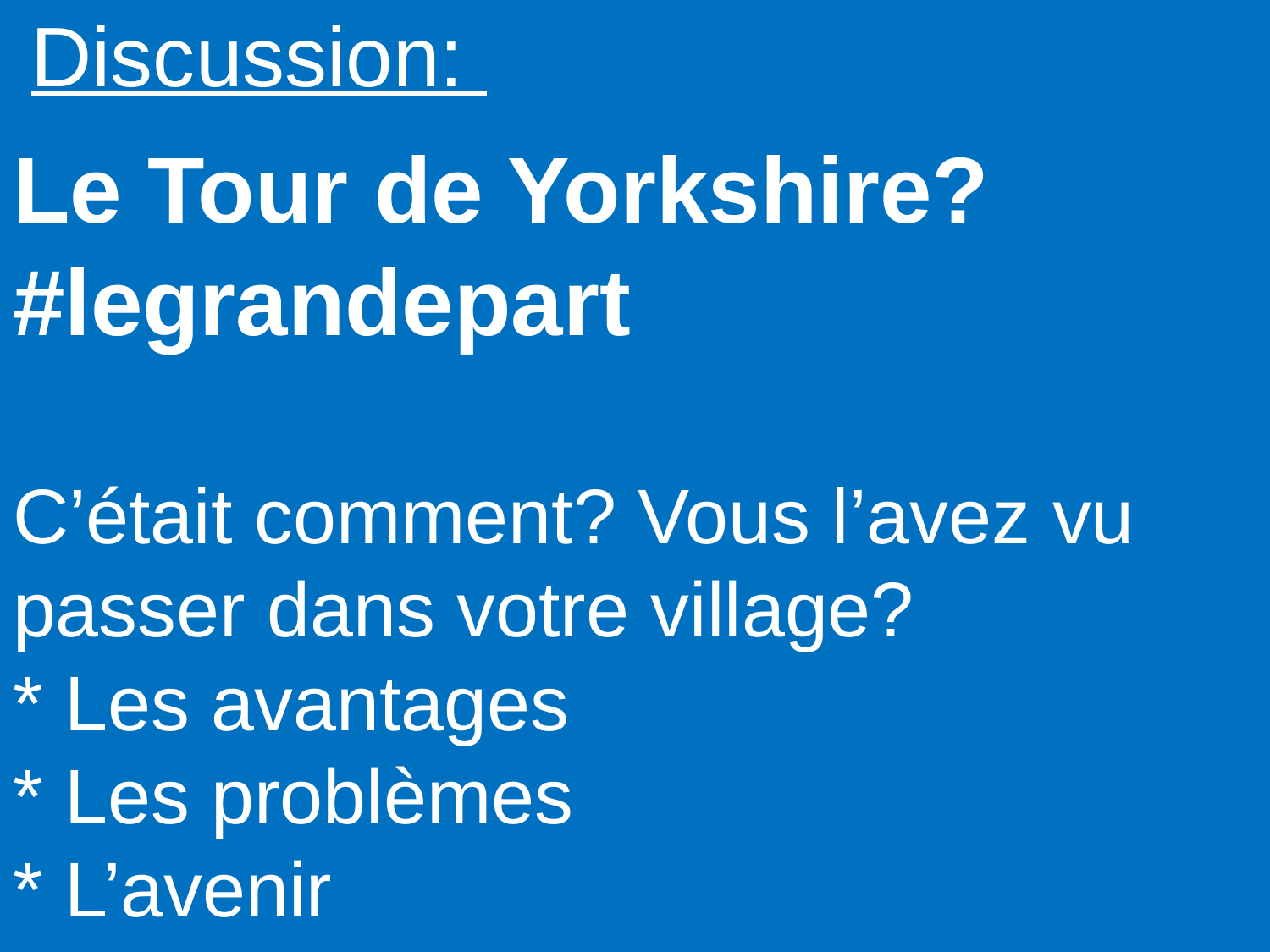

Discussion:
# Le Tour de Yorkshire? #legrandepart C’était comment? Vous l’avez vu passer dans votre village? * Les avantages * Les problèmes * L’avenir